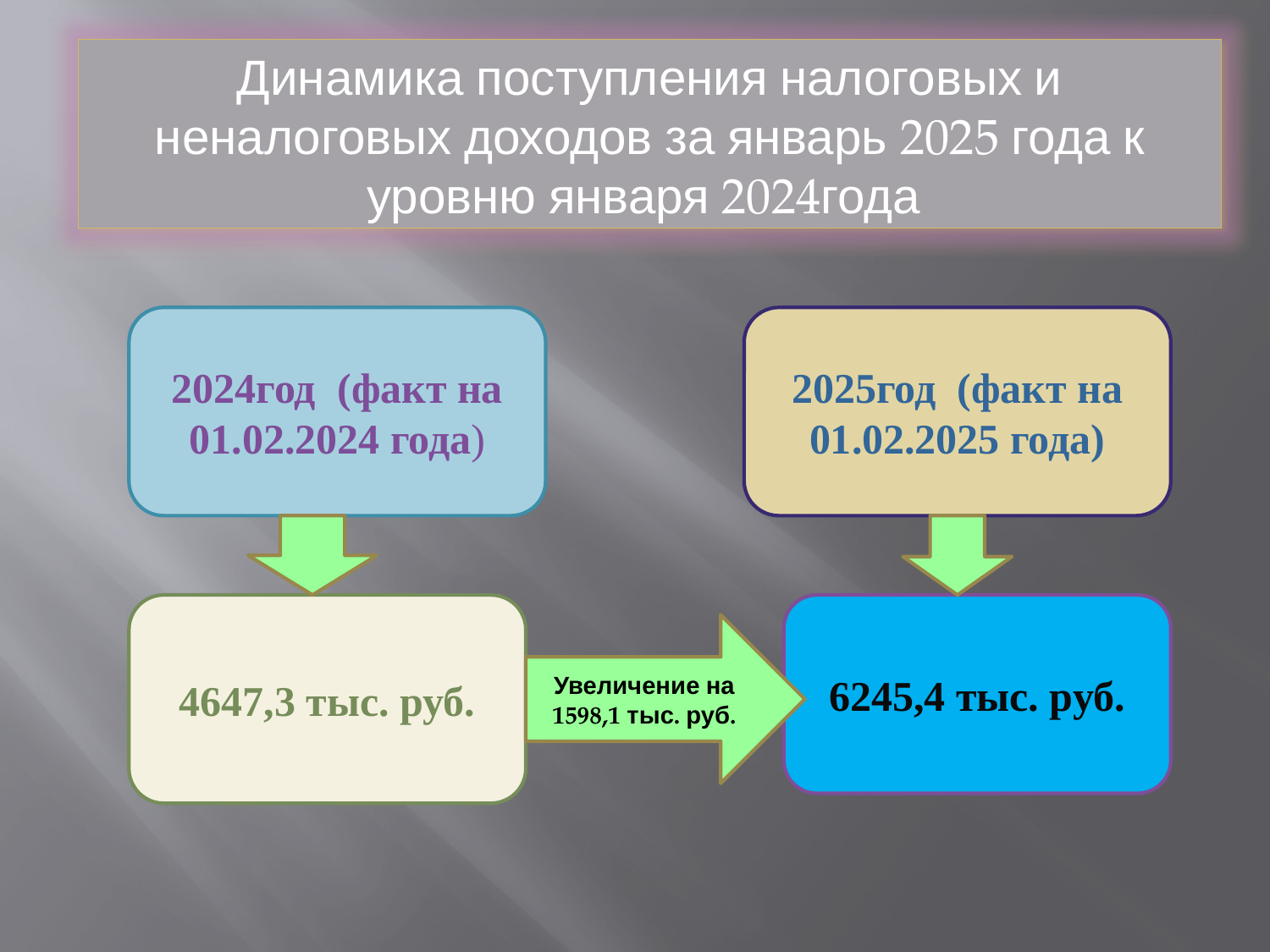

Динамика поступления налоговых и неналоговых доходов за январь 2025 года к уровню января 2024года
2024год  (факт на 01.02.2024 года)
2025год  (факт на 01.02.2025 года)

4647,3 тыс. руб.
6245,4 тыс. руб.
Увеличение на 1598,1 тыс. руб.